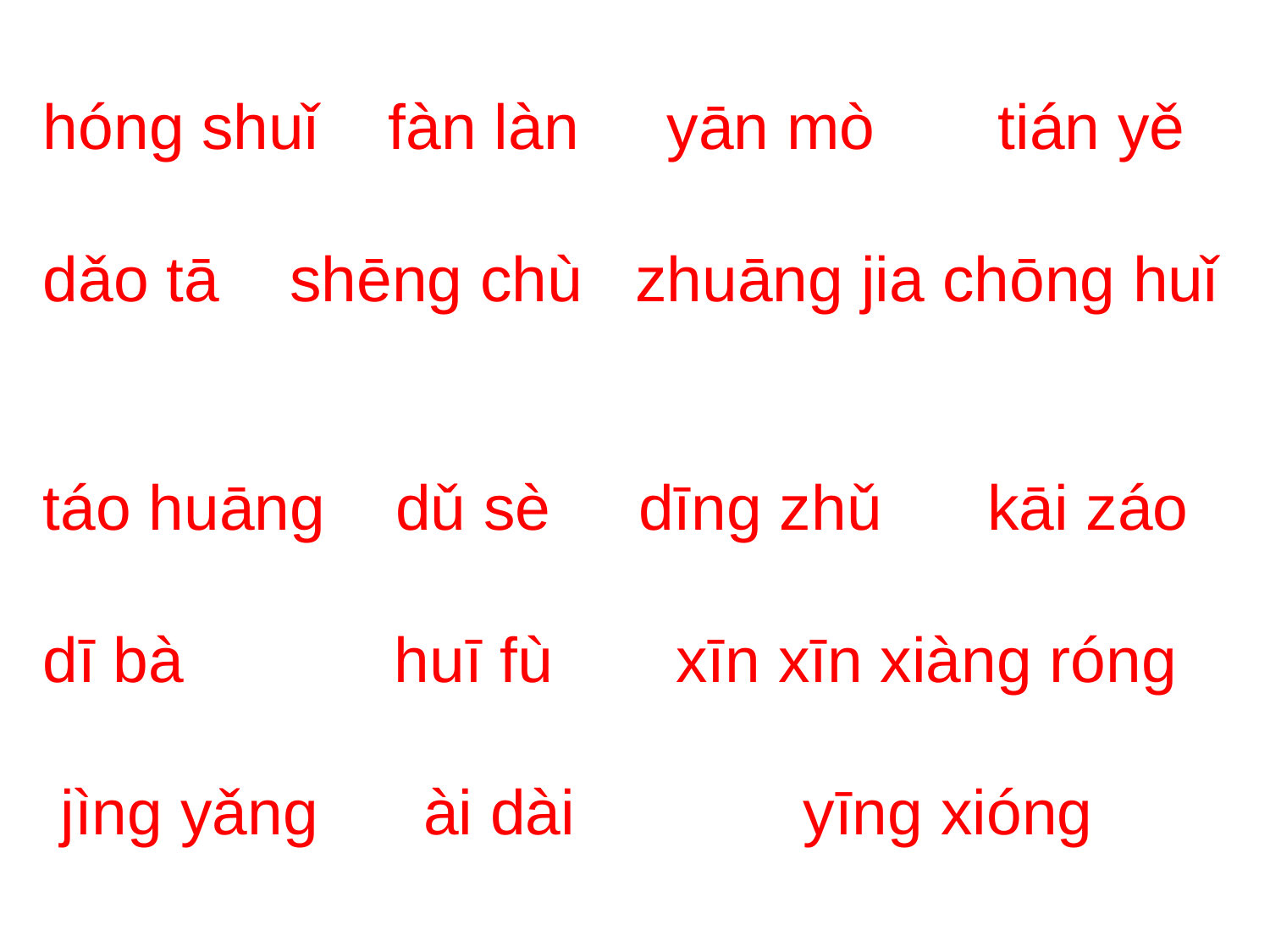

hóng shuǐ    fàn làn     yān mò       tián yě

dǎo tā    shēng chù   zhuāng jia chōng huǐ

táo huāng    dǔ sè     dīng zhǔ      kāi záo

dī bà            huī fù       xīn xīn xiàng róng

 jìng yǎng      ài dài             yīng xióng